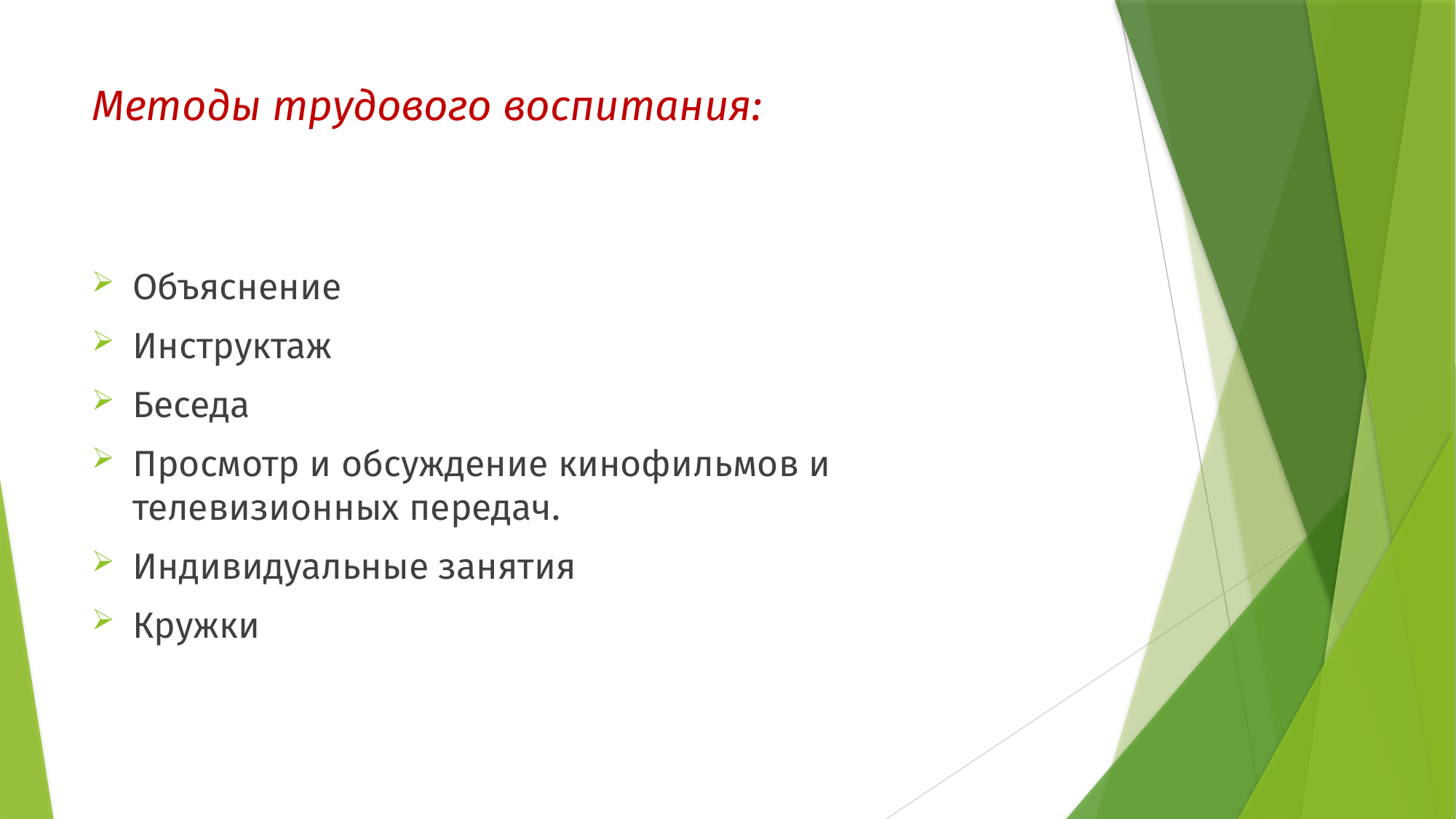

# Методы трудового воспитания:
Объяснение
Инструктаж
Беседа
Просмотр и обсуждение кинофильмов и телевизионных передач.
Индивидуальные занятия
Кружки